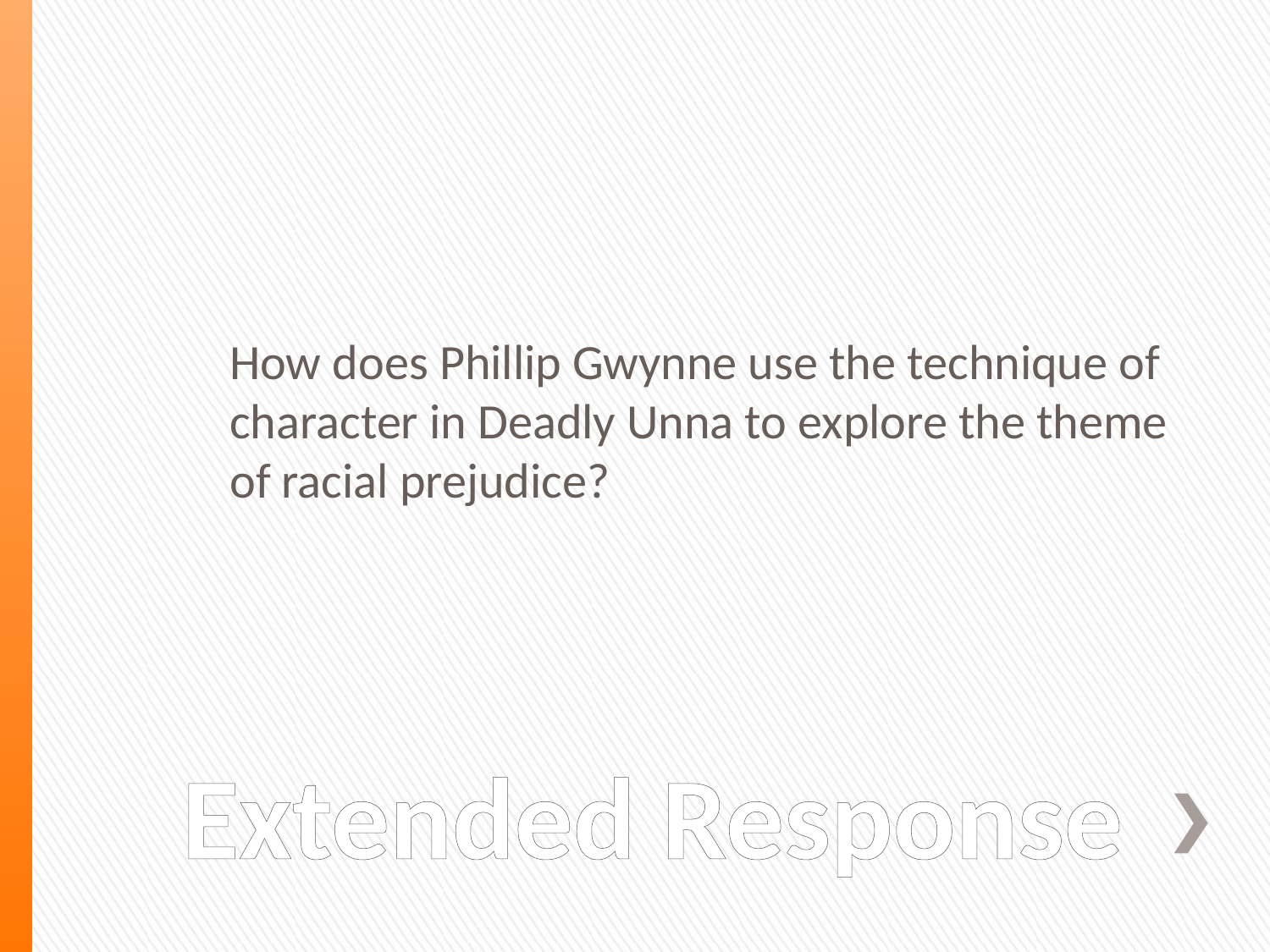

How does Phillip Gwynne use the technique of character in Deadly Unna to explore the theme of racial prejudice?
# Extended Response